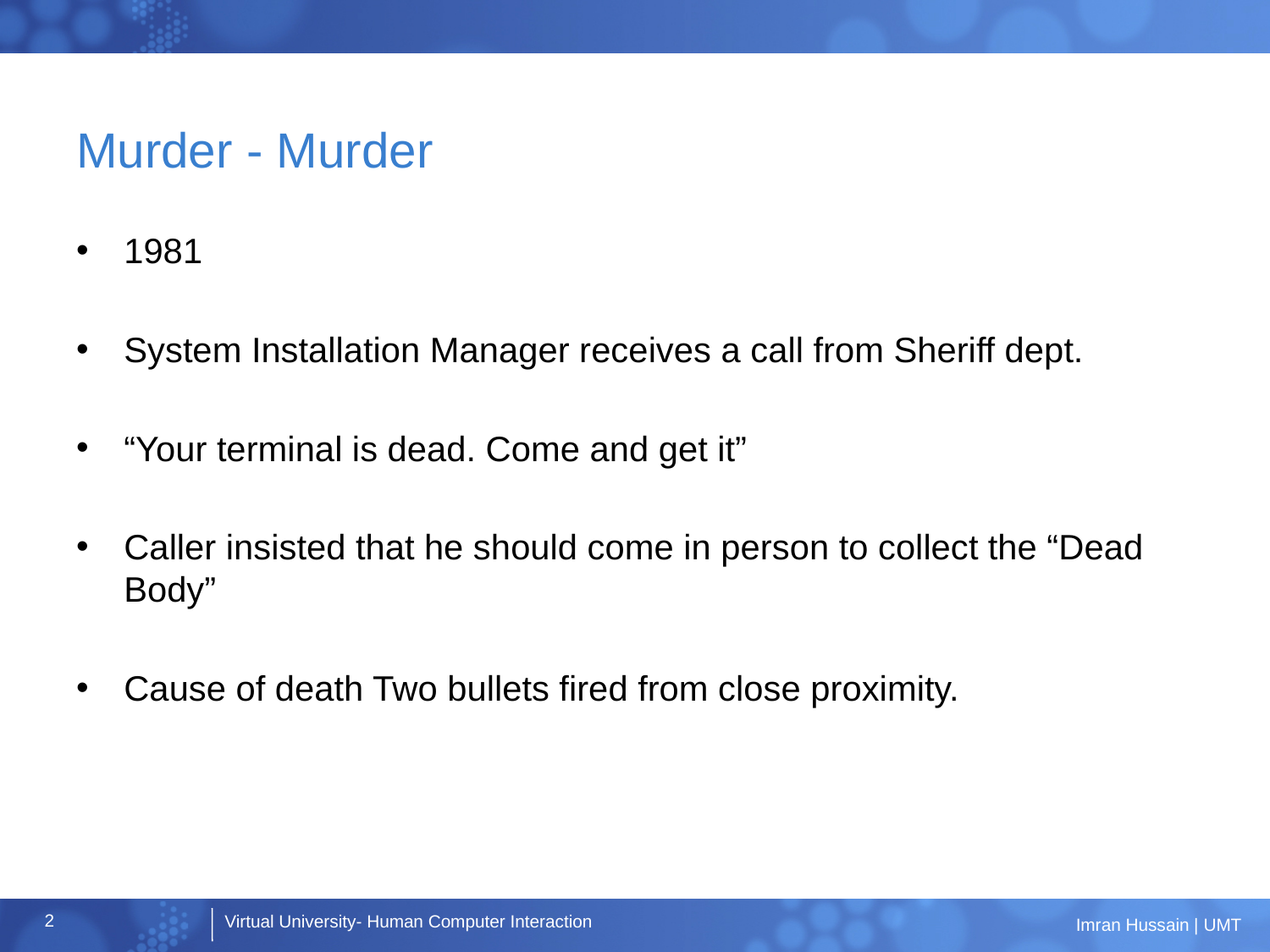

# Murder - Murder
1981

System Installation Manager receives a call from Sheriff dept.

“Your terminal is dead. Come and get it”

Caller insisted that he should come in person to collect the “Dead Body”

Cause of death Two bullets fired from close proximity.